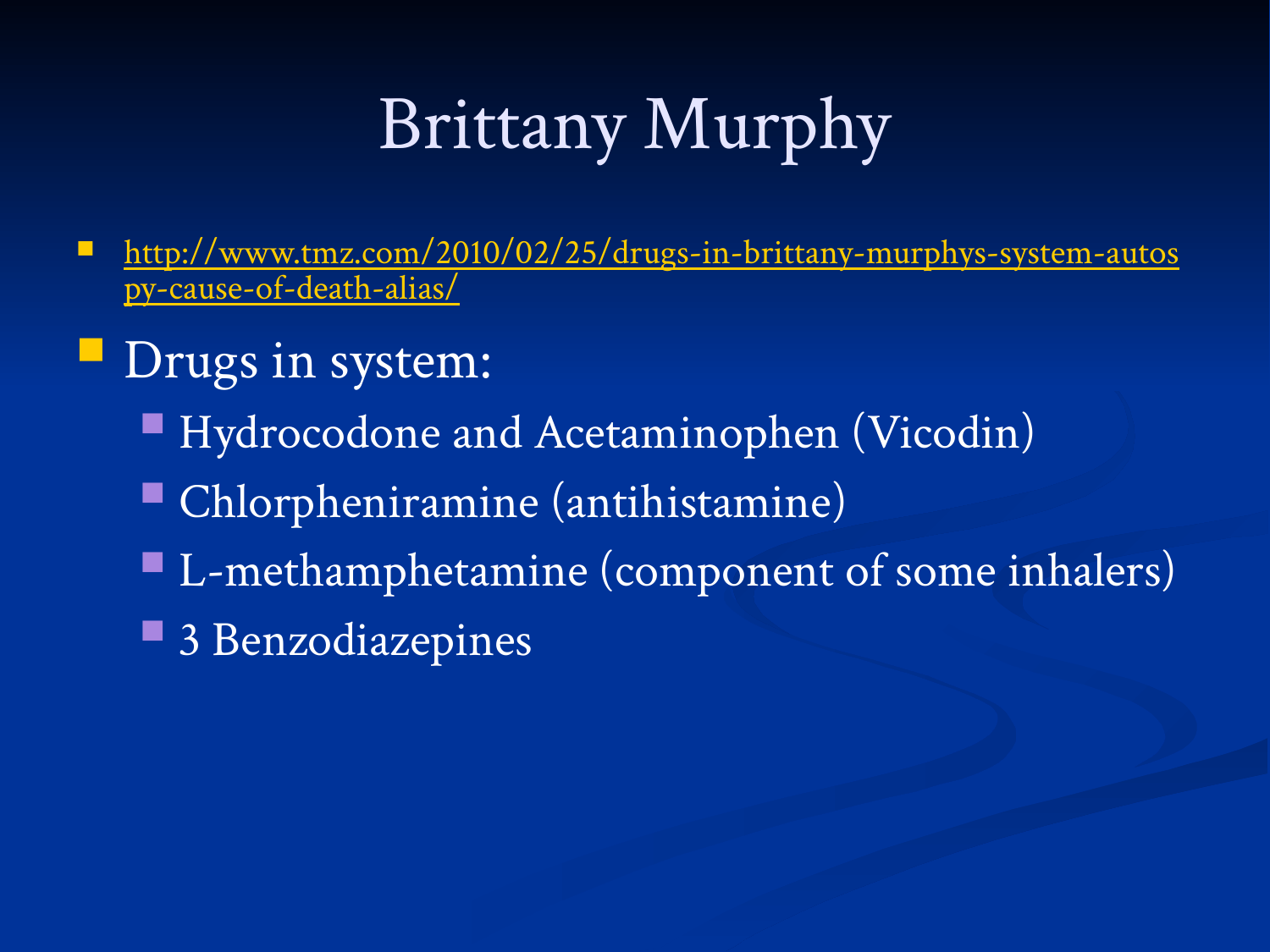

# Brittany Murphy
http://www.tmz.com/2010/02/25/drugs-in-brittany-murphys-system-autospy-cause-of-death-alias/
Drugs in system:
Hydrocodone and Acetaminophen (Vicodin)
Chlorpheniramine (antihistamine)
L-methamphetamine (component of some inhalers)
3 Benzodiazepines